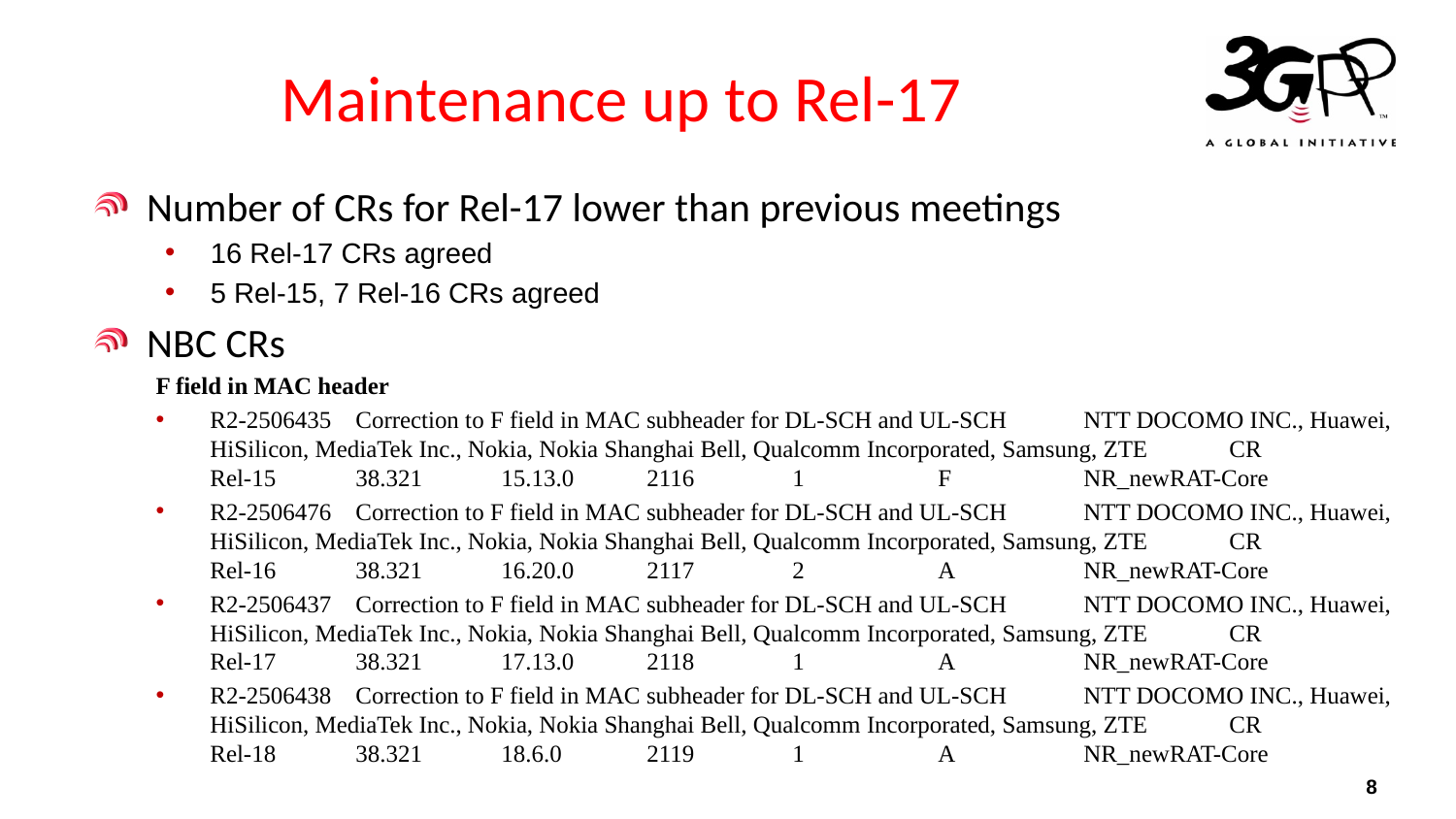

# Maintenance up to Rel-17
Number of CRs for Rel-17 lower than previous meetings
16 Rel-17 CRs agreed
5 Rel-15, 7 Rel-16 CRs agreed
NBC CRs
F field in MAC header
R2-2506435	Correction to F field in MAC subheader for DL-SCH and UL-SCH	NTT DOCOMO INC., Huawei, HiSilicon, MediaTek Inc., Nokia, Nokia Shanghai Bell, Qualcomm Incorporated, Samsung, ZTE	CR	Rel-15	38.321	15.13.0	2116	1	F	NR_newRAT-Core
R2-2506476	Correction to F field in MAC subheader for DL-SCH and UL-SCH	NTT DOCOMO INC., Huawei, HiSilicon, MediaTek Inc., Nokia, Nokia Shanghai Bell, Qualcomm Incorporated, Samsung, ZTE	CR	Rel-16	38.321	16.20.0	2117	2	A	NR_newRAT-Core
R2-2506437	Correction to F field in MAC subheader for DL-SCH and UL-SCH	NTT DOCOMO INC., Huawei, HiSilicon, MediaTek Inc., Nokia, Nokia Shanghai Bell, Qualcomm Incorporated, Samsung, ZTE	CR	Rel-17	38.321	17.13.0	2118	1	A	NR_newRAT-Core
R2-2506438	Correction to F field in MAC subheader for DL-SCH and UL-SCH	NTT DOCOMO INC., Huawei, HiSilicon, MediaTek Inc., Nokia, Nokia Shanghai Bell, Qualcomm Incorporated, Samsung, ZTE	CR	Rel-18	38.321	18.6.0	2119	1	A	NR_newRAT-Core